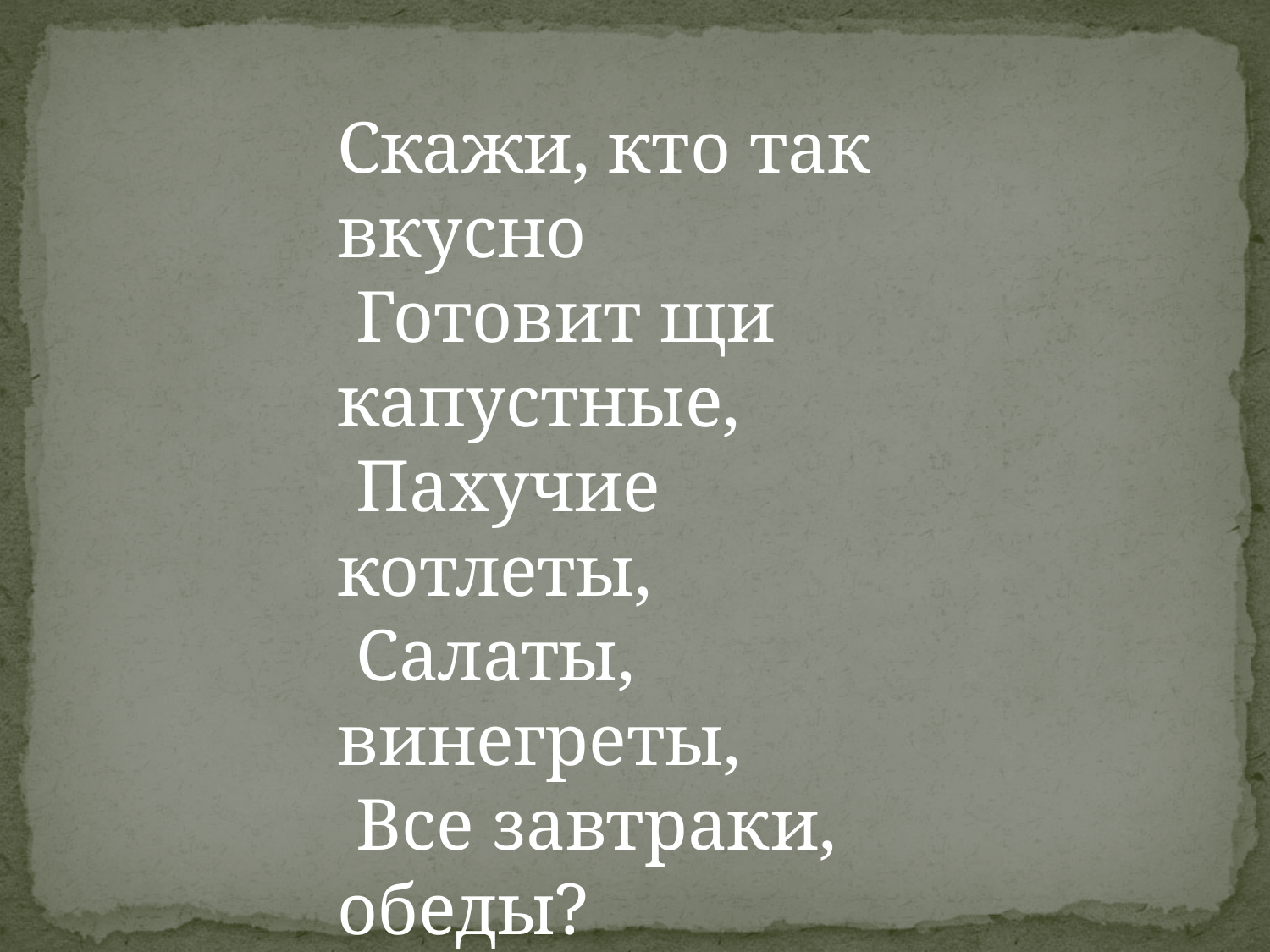

Скажи, кто так вкусно
 Готовит щи капустные,
 Пахучие котлеты,
 Салаты, винегреты,
 Все завтраки, обеды?